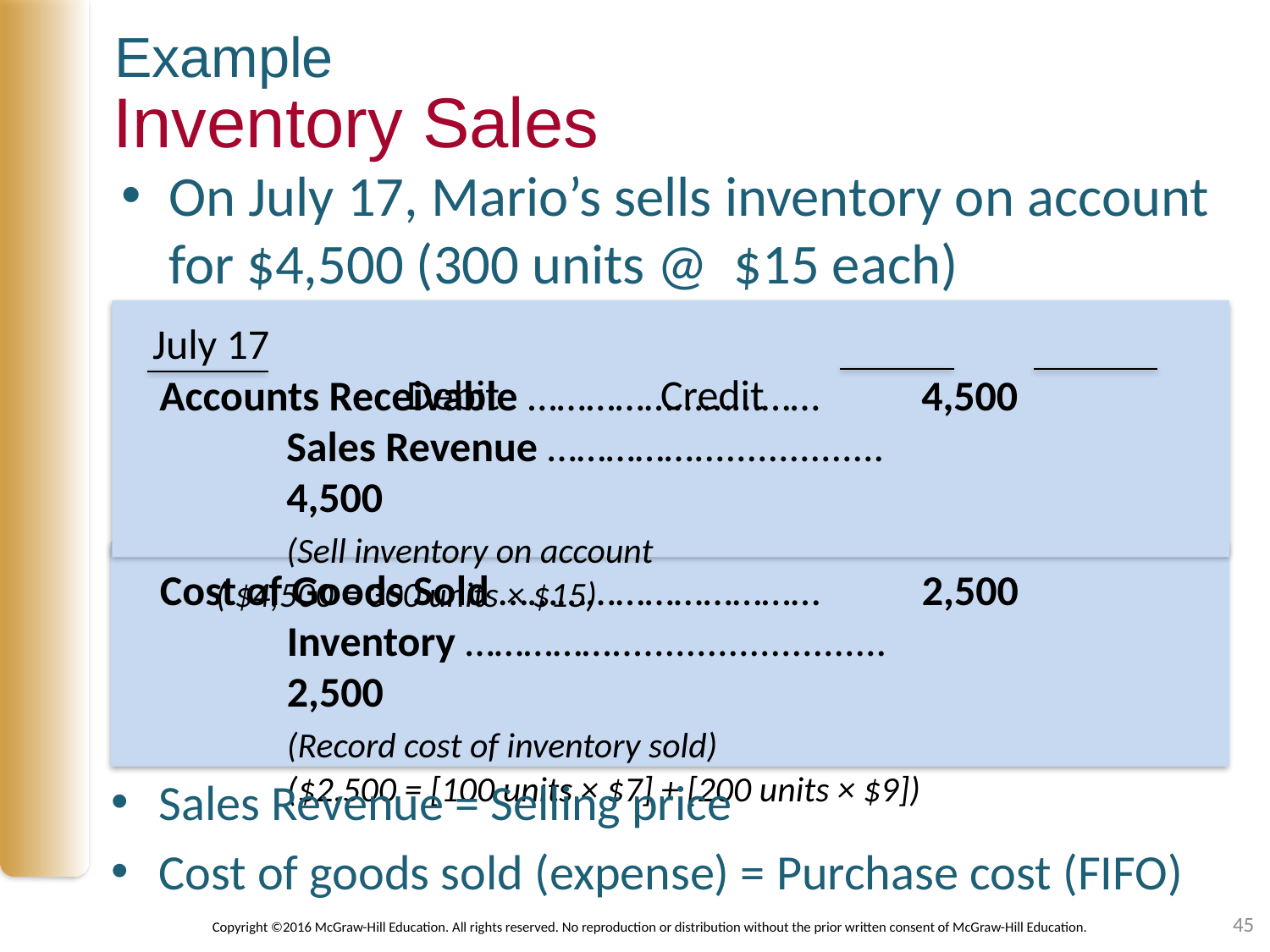

Example
# Inventory Sales
On July 17, Mario’s sells inventory on account for $4,500 (300 units @  $15 each)

July 17										Debit		Credit
Accounts Receivable …………………………	4,500
	Sales Revenue …………….................. 				4,500
	(Sell inventory on account
       ( $4,500 = 300 units × $15)

Cost of Goods Sold ……………………………	2,500
	Inventory …………….......................... 				2,500
	(Record cost of inventory sold)
	($2,500 = [100 units × $7] + [200 units × $9])
Sales Revenue = Selling price
Cost of goods sold (expense) = Purchase cost (FIFO)
45
Copyright ©2016 McGraw-Hill Education. All rights reserved. No reproduction or distribution without the prior written consent of McGraw-Hill Education.